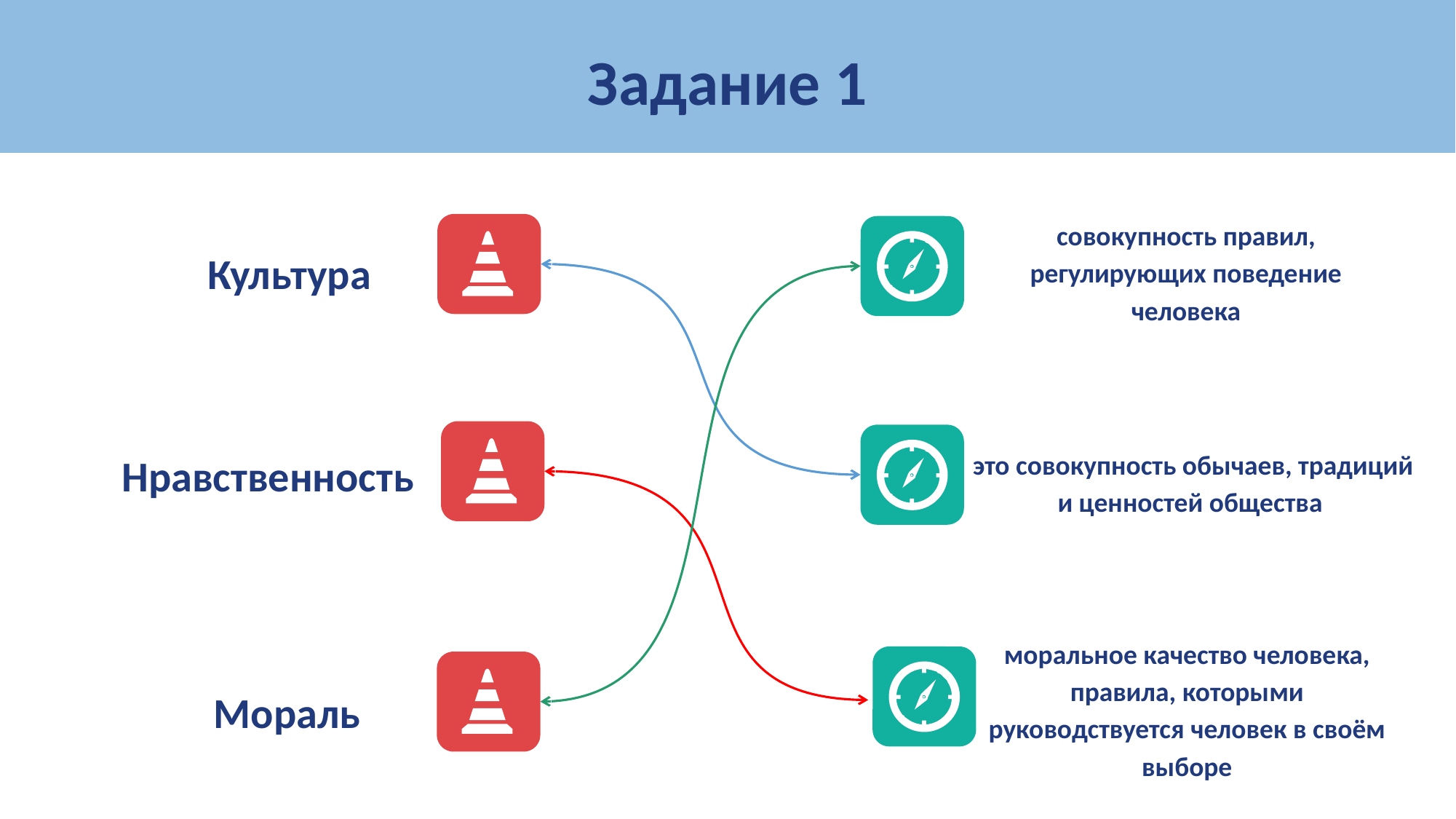

Задание 1
совокупность правил, регулирующих поведение человека

Культура

это совокупность обычаев, традиций и ценностей общества
Нравственность

моральное качество человека, правила, которыми руководствуется человек в своём выборе

Мораль